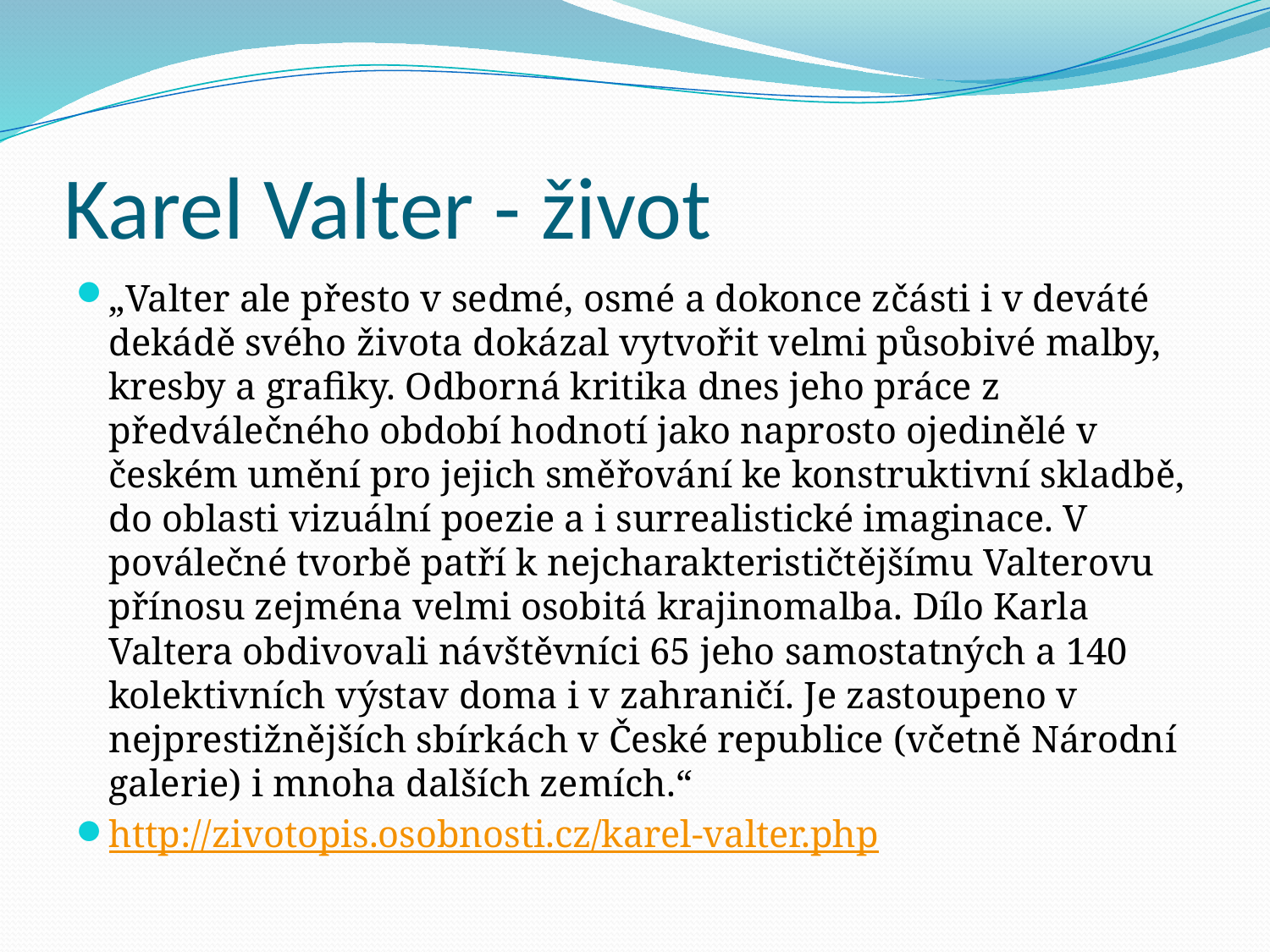

# Karel Valter - život
„Valter ale přesto v sedmé, osmé a dokonce zčásti i v deváté dekádě svého života dokázal vytvořit velmi působivé malby, kresby a grafiky. Odborná kritika dnes jeho práce z předválečného období hodnotí jako naprosto ojedinělé v českém umění pro jejich směřování ke konstruktivní skladbě, do oblasti vizuální poezie a i surrealistické imaginace. V poválečné tvorbě patří k nejcharakterističtějšímu Valterovu přínosu zejména velmi osobitá krajinomalba. Dílo Karla Valtera obdivovali návštěvníci 65 jeho samostatných a 140 kolektivních výstav doma i v zahraničí. Je zastoupeno v nejprestižnějších sbírkách v České republice (včetně Národní galerie) i mnoha dalších zemích.“
http://zivotopis.osobnosti.cz/karel-valter.php